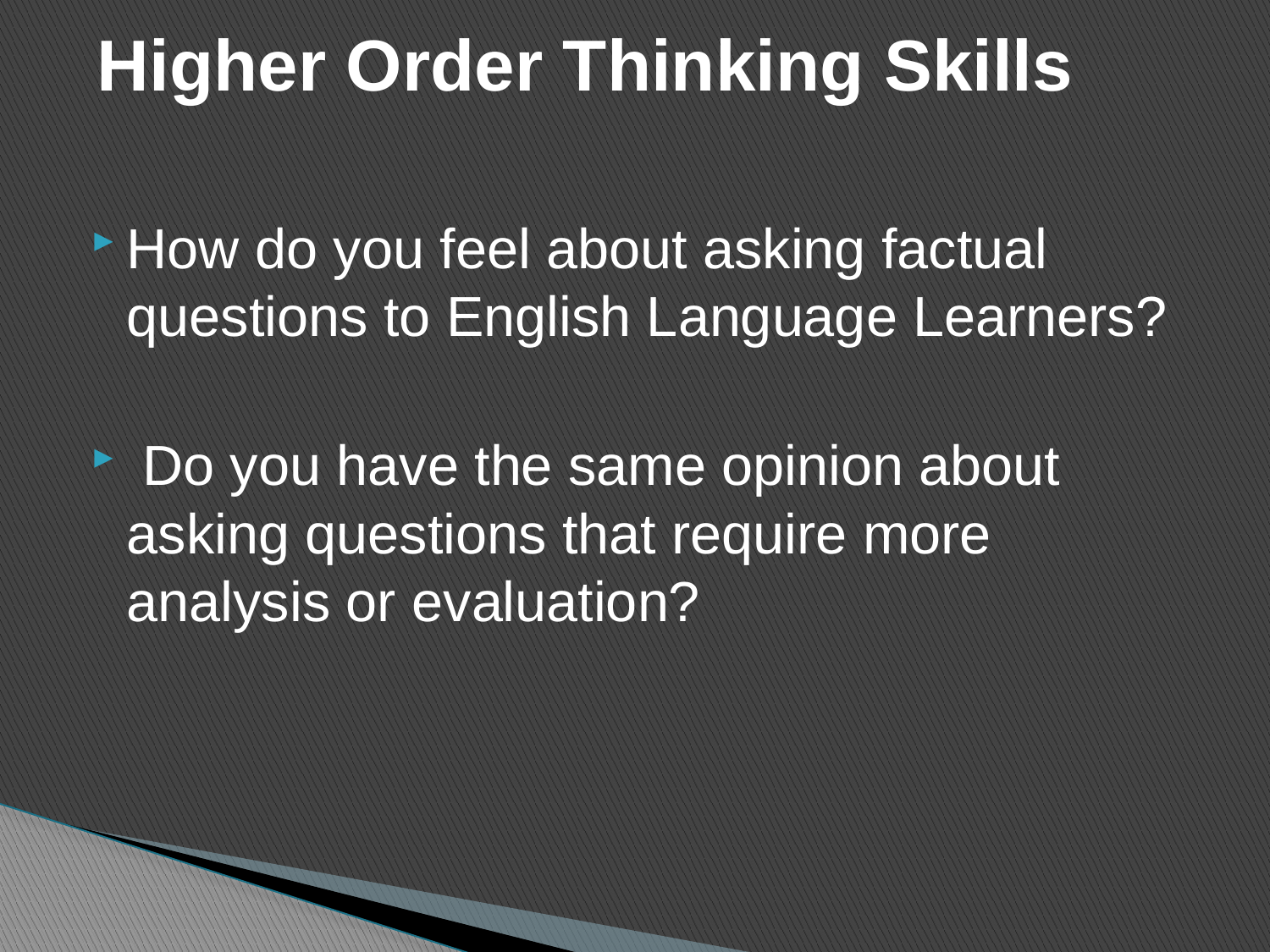

# Higher Order Thinking Skills
How do you feel about asking factual questions to English Language Learners?

 Do you have the same opinion about asking questions that require more analysis or evaluation?